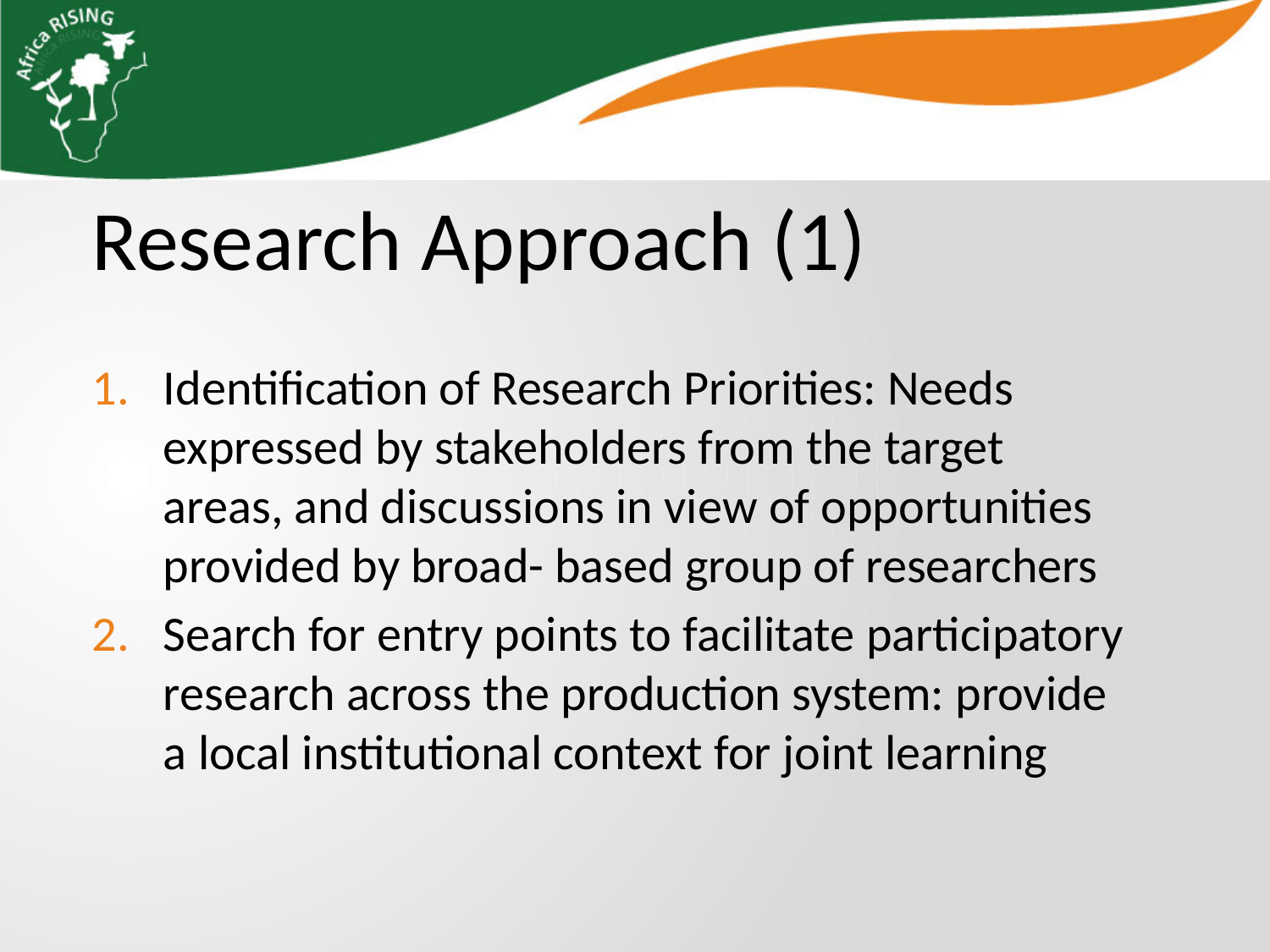

Research Approach (1)
Identification of Research Priorities: Needs expressed by stakeholders from the target areas, and discussions in view of opportunities provided by broad- based group of researchers
Search for entry points to facilitate participatory research across the production system: provide a local institutional context for joint learning